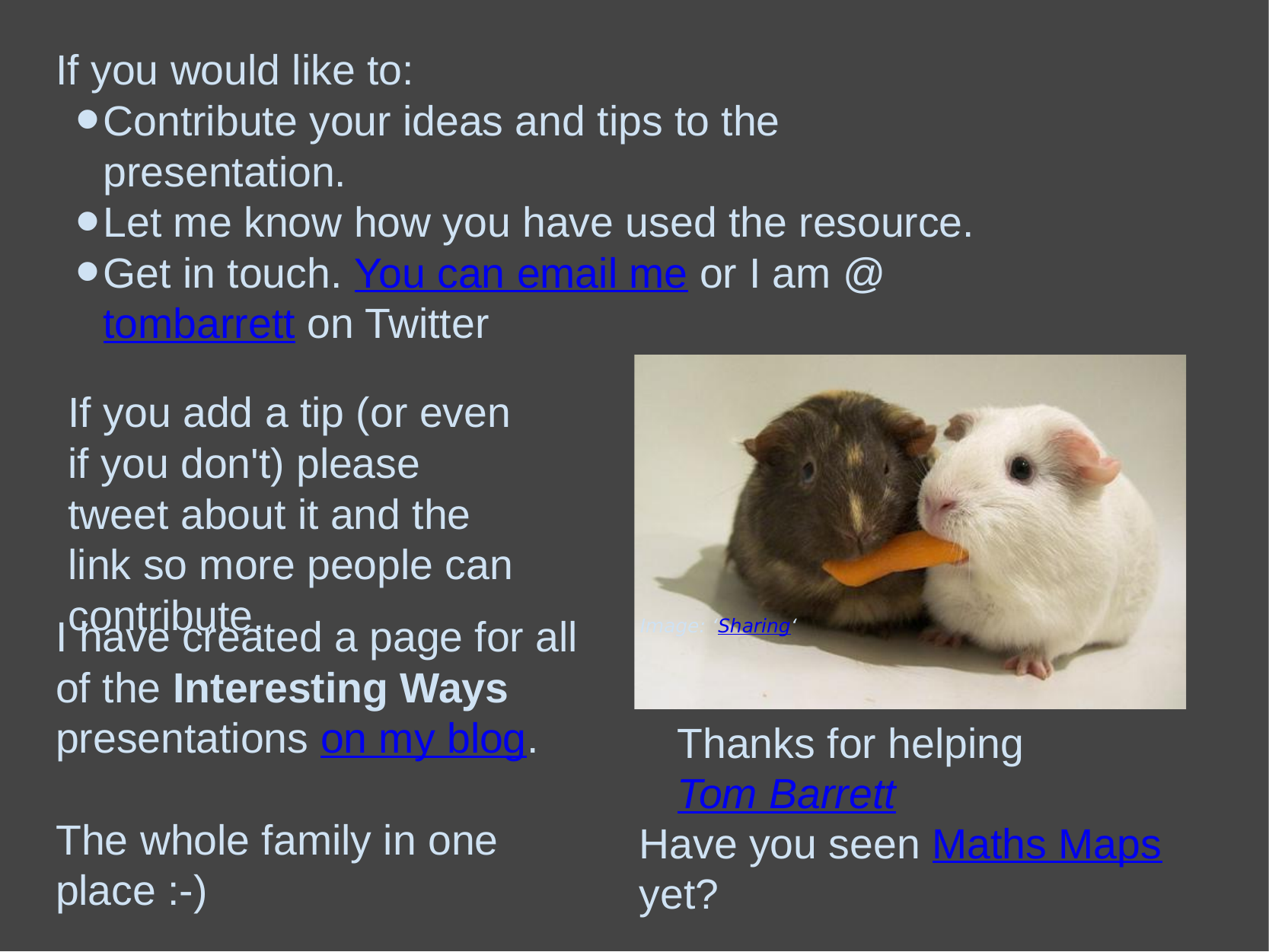

If you would like to:
Contribute your ideas and tips to the presentation.
Let me know how you have used the resource.
Get in touch. You can email me or I am @tombarrett on Twitter

If you add a tip (or even if you don't) please tweet about it and the link so more people can contribute.

I have created a page for all of the Interesting Ways presentations on my blog.

The whole family in one place :-)

Image: ‘Sharing‘
Thanks for helpingTom Barrett
Have you seen Maths Maps yet?